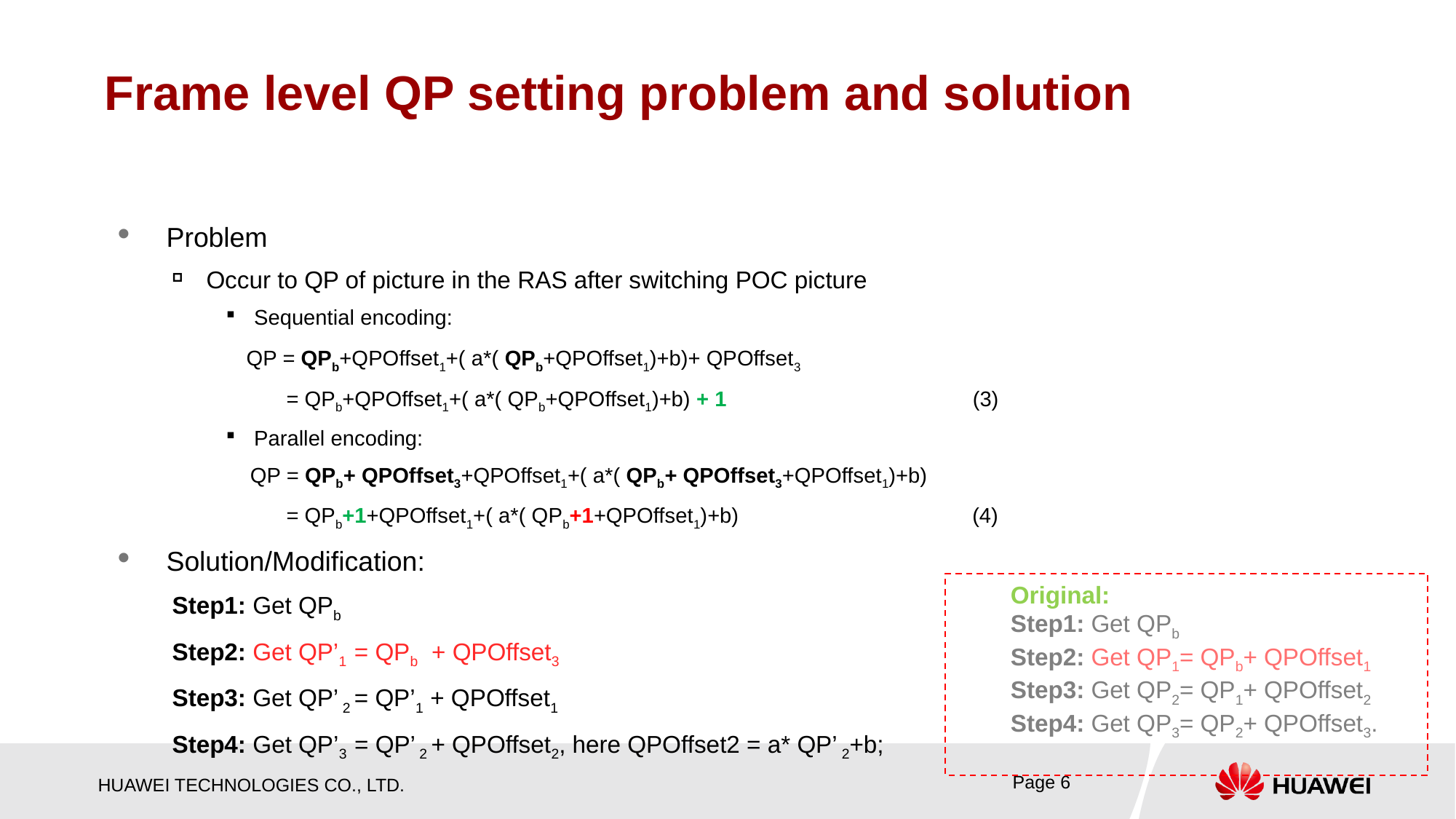

# Frame level QP setting problem and solution
 Problem
Occur to QP of picture in the RAS after switching POC picture
Sequential encoding:
           QP = QPb+QPOffset1+( a*( QPb+QPOffset1)+b)+ QPOffset3
                   = QPb+QPOffset1+( a*( QPb+QPOffset1)+b) + 1                                         (3)
Parallel encoding:
             QP = QPb+ QPOffset3+QPOffset1+( a*( QPb+ QPOffset3+QPOffset1)+b)
                   = QPb+1+QPOffset1+( a*( QPb+1+QPOffset1)+b)                                       (4)
 Solution/Modification:
Step1: Get QPb
Step2: Get QP’1  = QPb  + QPOffset3
Step3: Get QP’ 2 = QP’1 + QPOffset1
Step4: Get QP’3  = QP’ 2 + QPOffset2, here QPOffset2 = a* QP’ 2+b;

Original:
Step1: Get QPb
Step2: Get QP1= QPb+ QPOffset1
Step3: Get QP2= QP1+ QPOffset2
Step4: Get QP3= QP2+ QPOffset3.